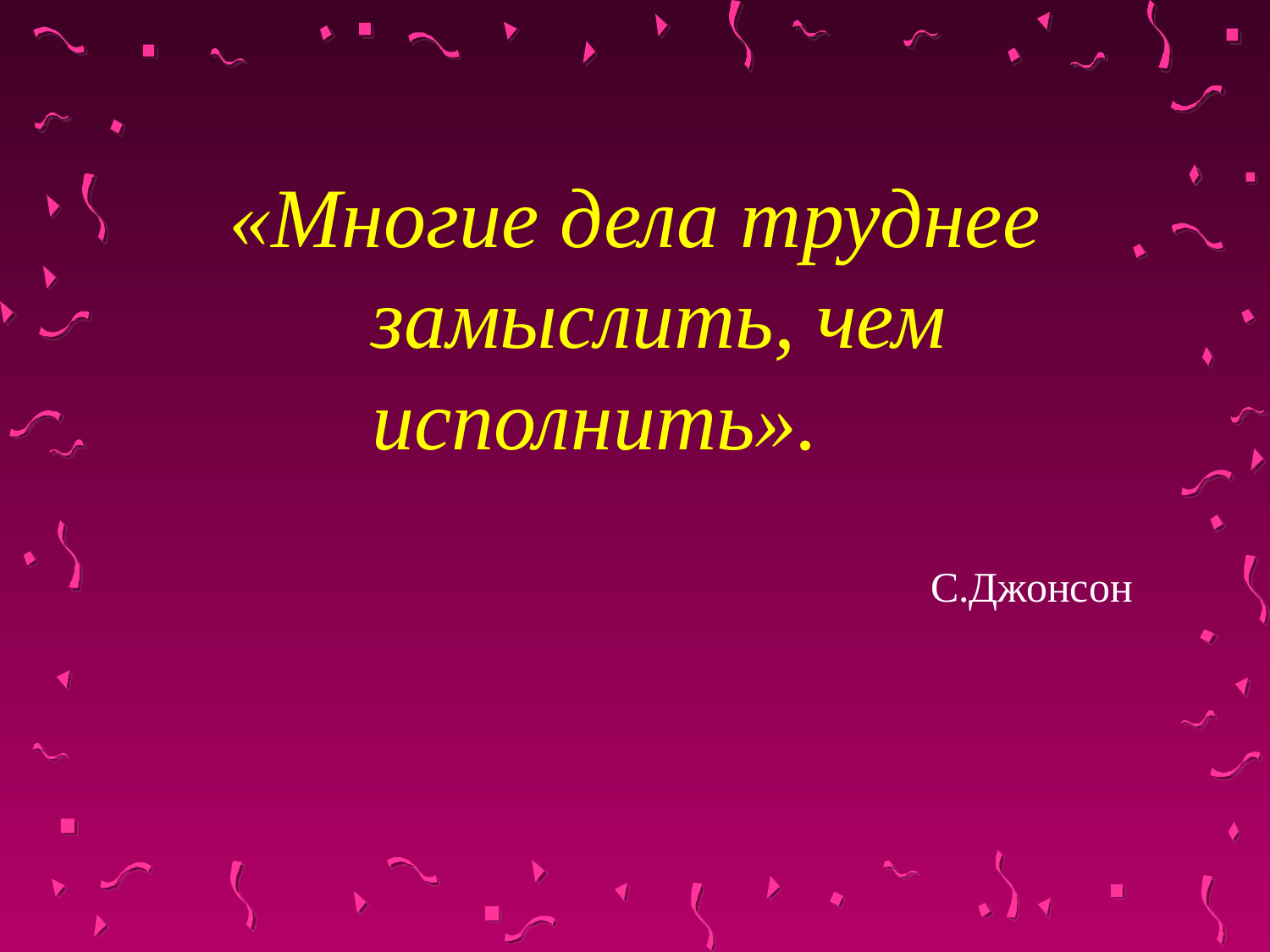

«Многие дела труднее замыслить, чем исполнить».
                                                          С.Джонсон